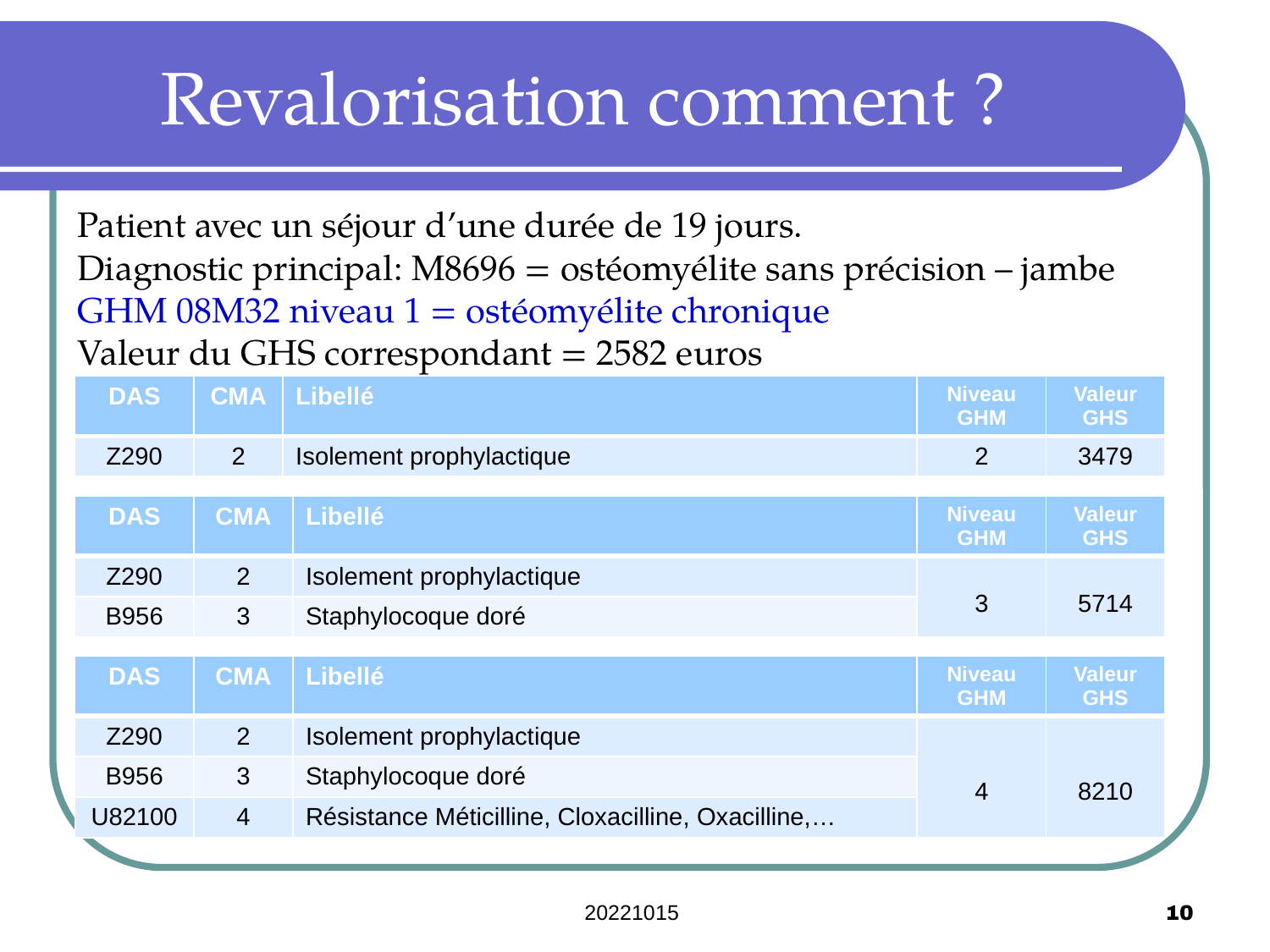

# Revalorisation comment ?
Patient avec un séjour d’une durée de 19 jours.
Diagnostic principal: M8696 = ostéomyélite sans précision – jambe
GHM 08M32 niveau 1 = ostéomyélite chronique
Valeur du GHS correspondant = 2582 euros

| DAS | CMA | Libellé | Niveau GHM | Valeur GHS |
| --- | --- | --- | --- | --- |
| Z290 | 2 | Isolement prophylactique | 2 | 3479 |
| DAS | CMA | Libellé | Niveau GHM | Valeur GHS |
| --- | --- | --- | --- | --- |
| Z290 | 2 | Isolement prophylactique | 3 | 5714 |
| B956 | 3 | Staphylocoque doré |  |  |
| DAS | CMA | Libellé | Niveau GHM | Valeur GHS |
| --- | --- | --- | --- | --- |
| Z290 | 2 | Isolement prophylactique | 4 | 8210 |
| B956 | 3 | Staphylocoque doré |  |  |
| U82100 | 4 | Résistance Méticilline, Cloxacilline, Oxacilline,… |  |  |
20221015
10